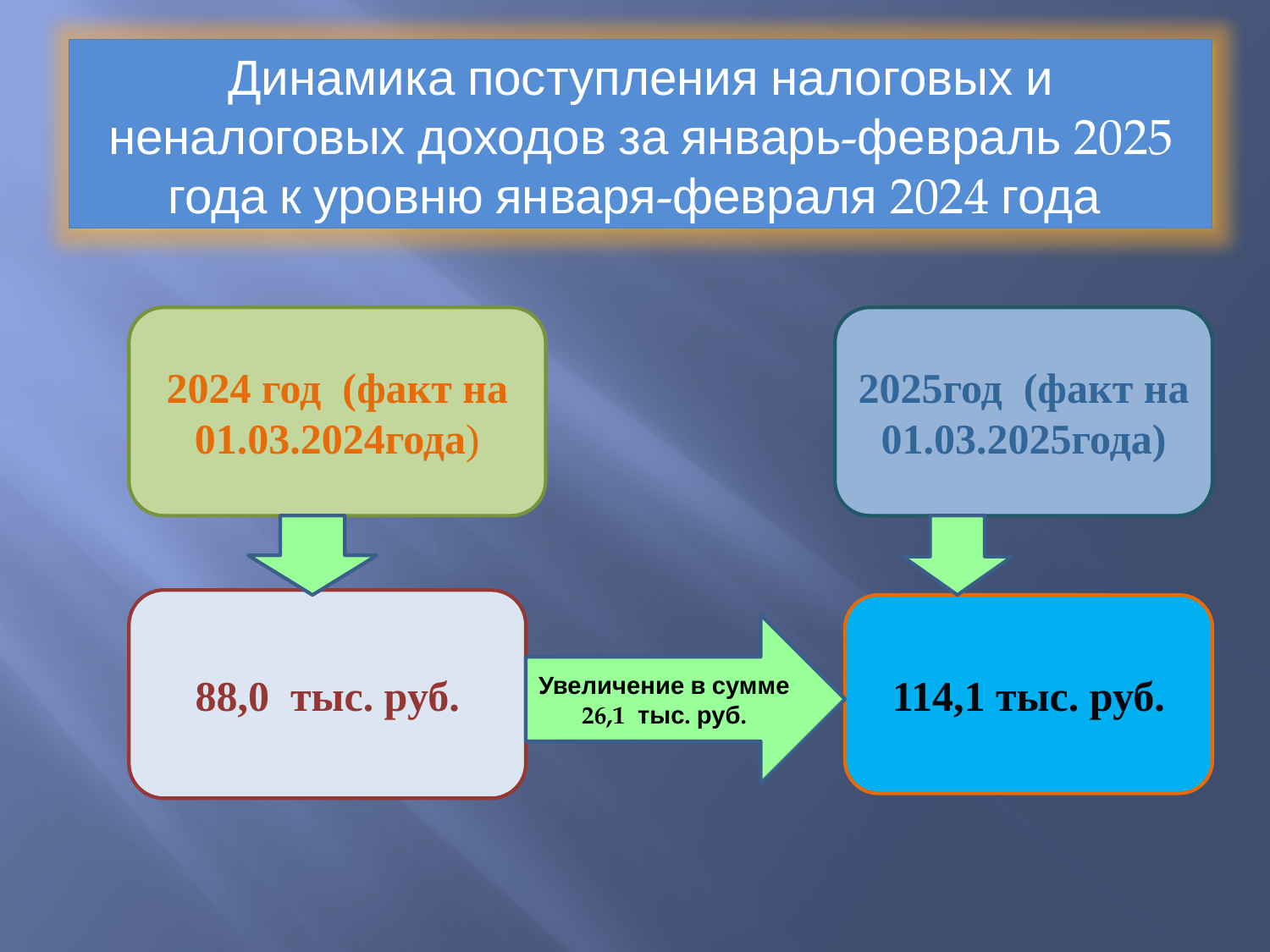

Динамика поступления налоговых и неналоговых доходов за январь-февраль 2025 года к уровню января-февраля 2024 года
2024 год  (факт на 01.03.2024года)
2025год  (факт на 01.03.2025года)

88,0  тыс. руб.
114,1 тыс. руб.
Увеличение в сумме 26,1  тыс. руб.